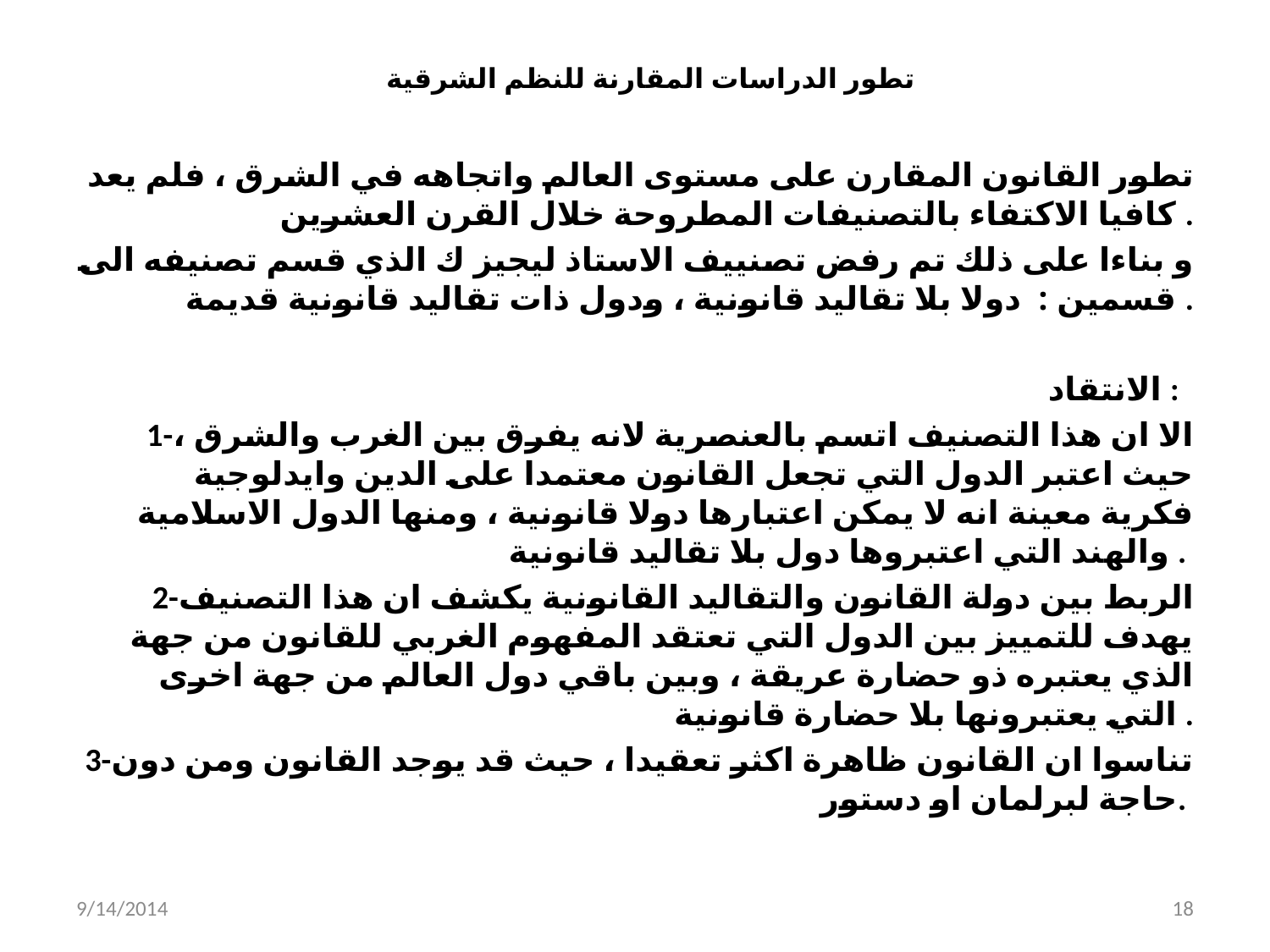

# تطور الدراسات المقارنة للنظم الشرقية
تطور القانون المقارن على مستوى العالم واتجاهه في الشرق ، فلم يعد كافيا الاكتفاء بالتصنيفات المطروحة خلال القرن العشرين .
و بناءا على ذلك تم رفض تصنييف الاستاذ ليجيز ك الذي قسم تصنيفه الى قسمين :  دولا بلا تقاليد قانونية ، ودول ذات تقاليد قانونية قديمة .

الانتقاد :
1-الا ان هذا التصنيف اتسم بالعنصرية لانه يفرق بين الغرب والشرق ، حيث اعتبر الدول التي تجعل القانون معتمدا على الدين وايدلوجية فكرية معينة انه لا يمكن اعتبارها دولا قانونية ، ومنها الدول الاسلامية والهند التي اعتبروها دول بلا تقاليد قانونية .
2-الربط بين دولة القانون والتقاليد القانونية يكشف ان هذا التصنيف يهدف للتمييز بين الدول التي تعتقد المفهوم الغربي للقانون من جهة الذي يعتبره ذو حضارة عريقة ، وبين باقي دول العالم من جهة اخرى التي يعتبرونها بلا حضارة قانونية .
3-تناسوا ان القانون ظاهرة اكثر تعقيدا ، حيث قد يوجد القانون ومن دون حاجة لبرلمان او دستور.

9/14/2014
18